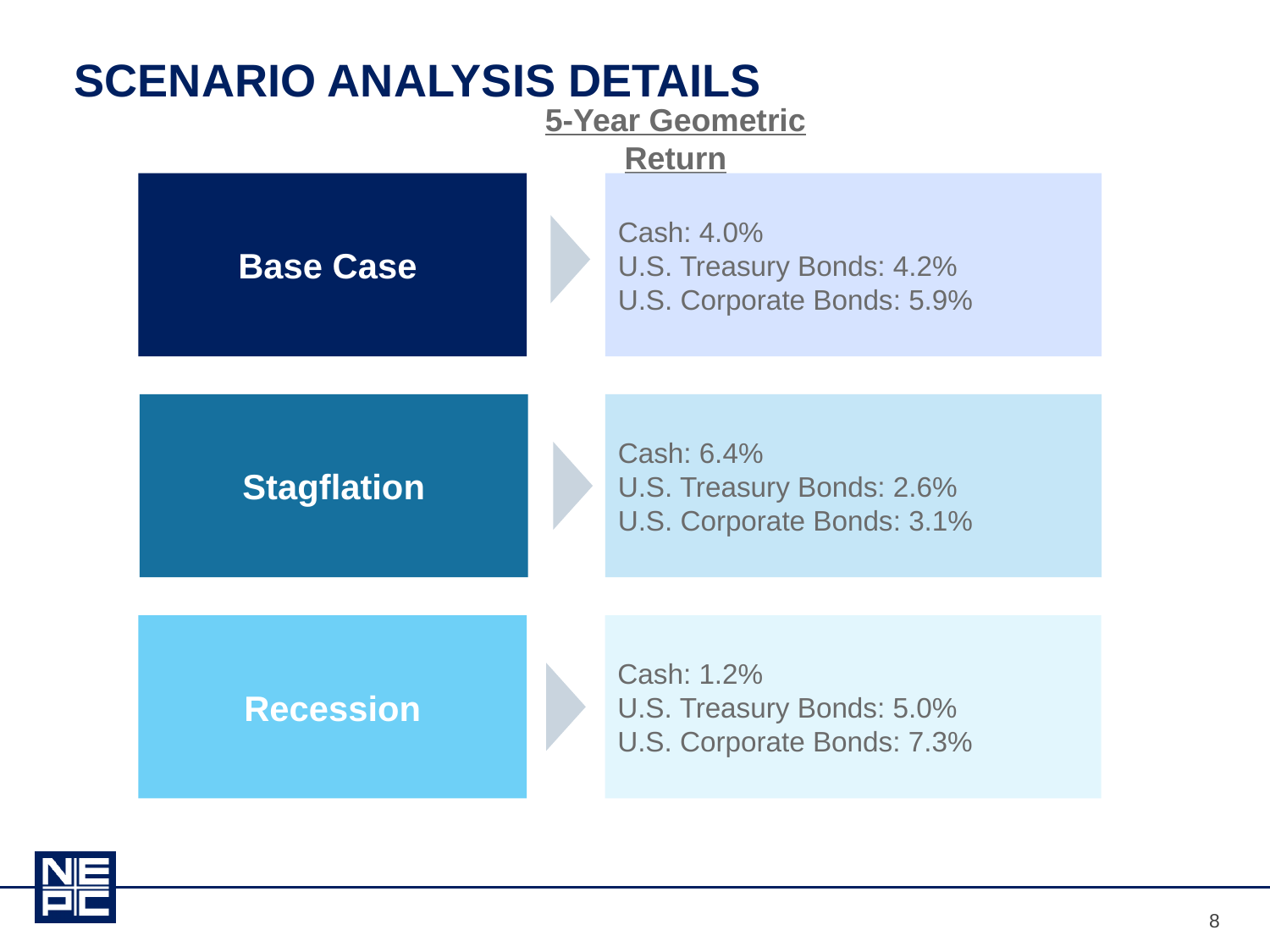

# Scenario Analysis Details
Recession
Base Case
Stagflation

Cash: 1.2%
U.S. Treasury Bonds: 5.0%
U.S. Corporate Bonds: 7.3%
Cash: 4.0%
U.S. Treasury Bonds: 4.2%
U.S. Corporate Bonds: 5.9%
Cash: 6.4%
U.S. Treasury Bonds: 2.6%
U.S. Corporate Bonds: 3.1%
5-Year Geometric Return
8